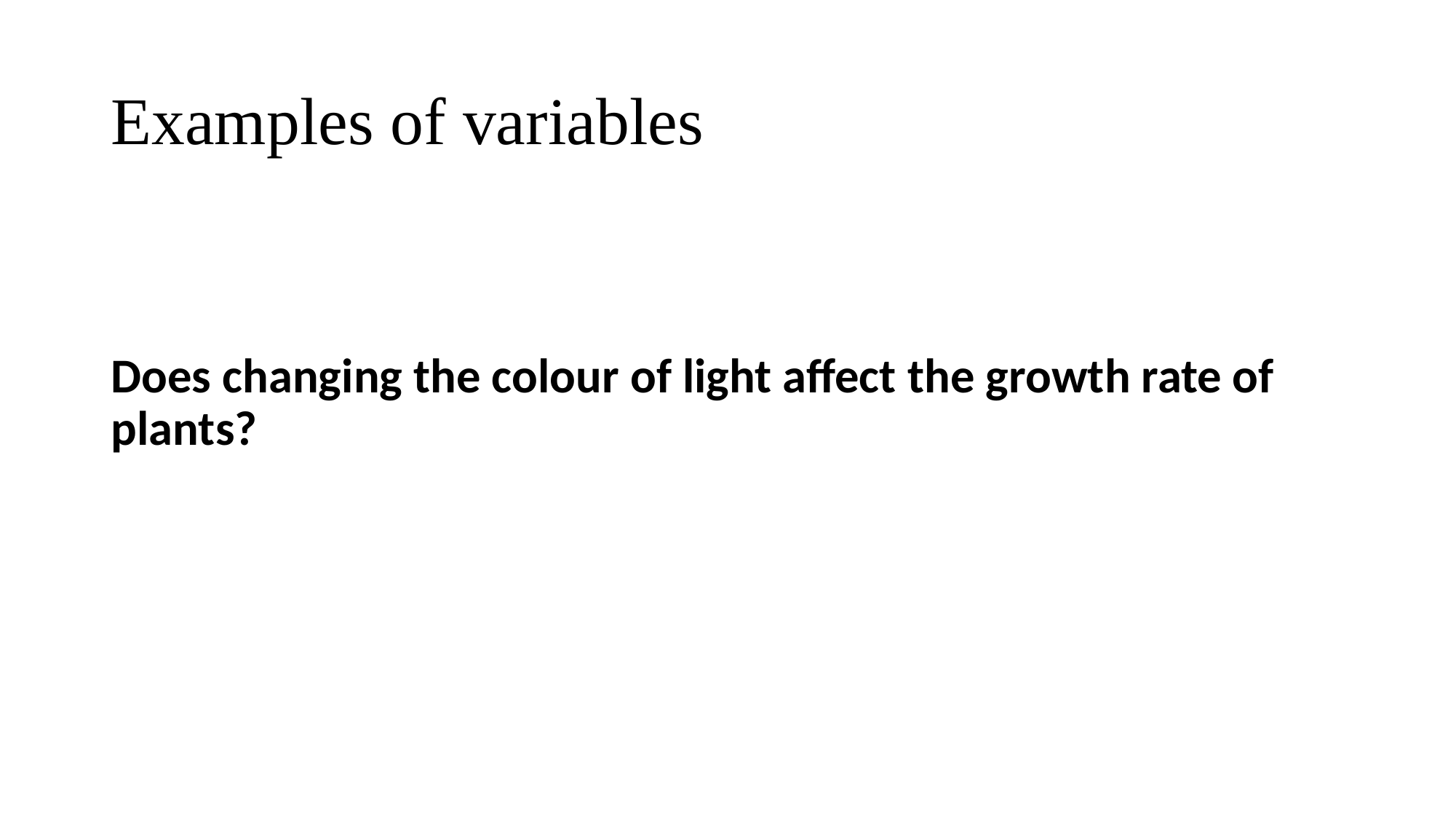

# Examples of variables

Does changing the colour of light affect the growth rate of plants?